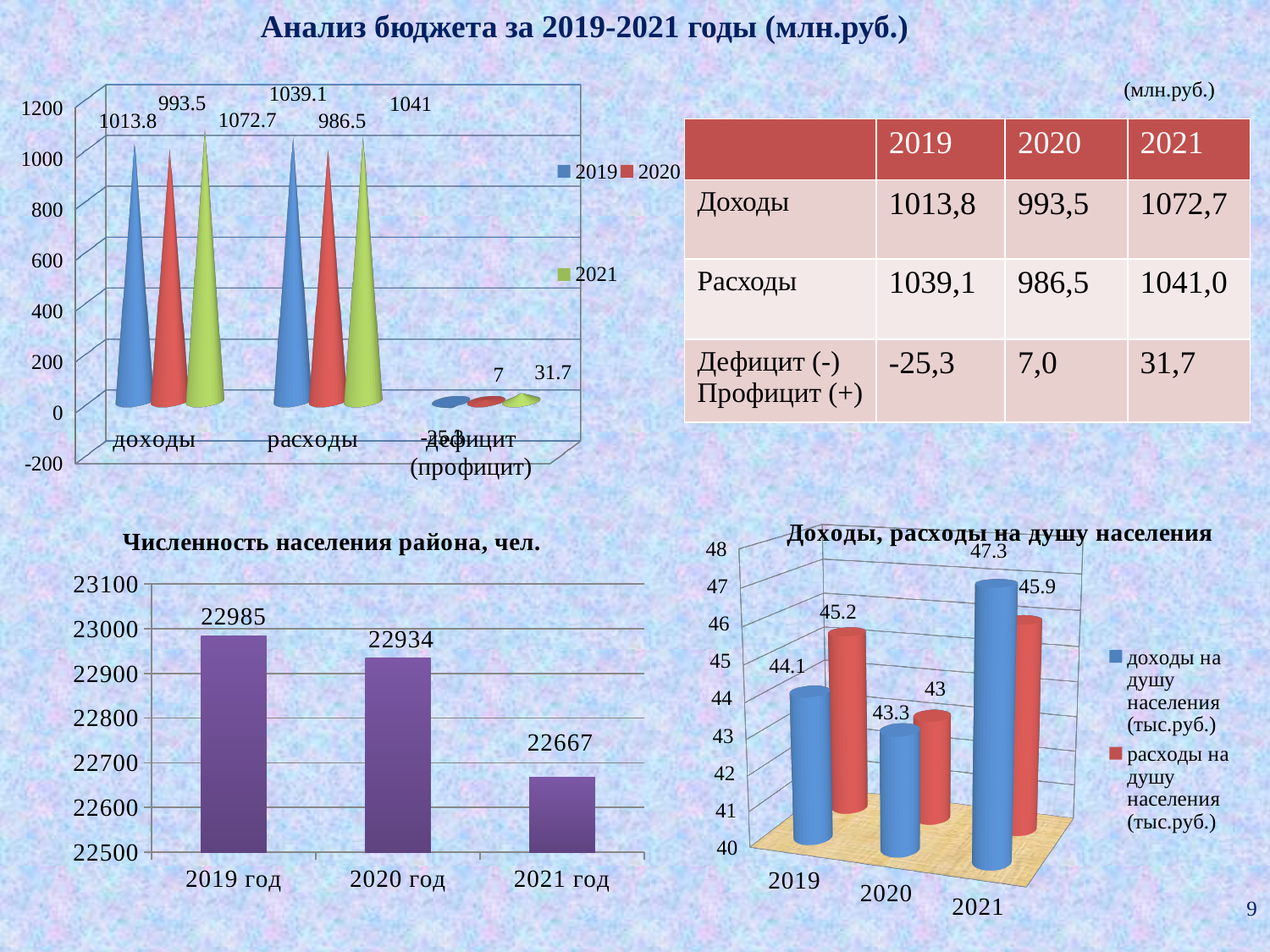

Анализ бюджета за 2019-2021 годы (млн.руб.)

[unsupported chart]

(млн.руб.)
|  | 2019 | 2020 | 2021 |
| --- | --- | --- | --- |
| Доходы | 1013,8 | 993,5 | 1072,7 |
| Расходы | 1039,1 | 986,5 | 1041,0 |
| Дефицит (-) Профицит (+) | -25,3 | 7,0 | 31,7 |

[unsupported chart]

### Chart: Численность населения района, чел.

| Category |  |
|---|---|
| 2019 год | 22985.0 |
| 2020 год | 22934.0 |
| 2021 год | 22667.0 |
9